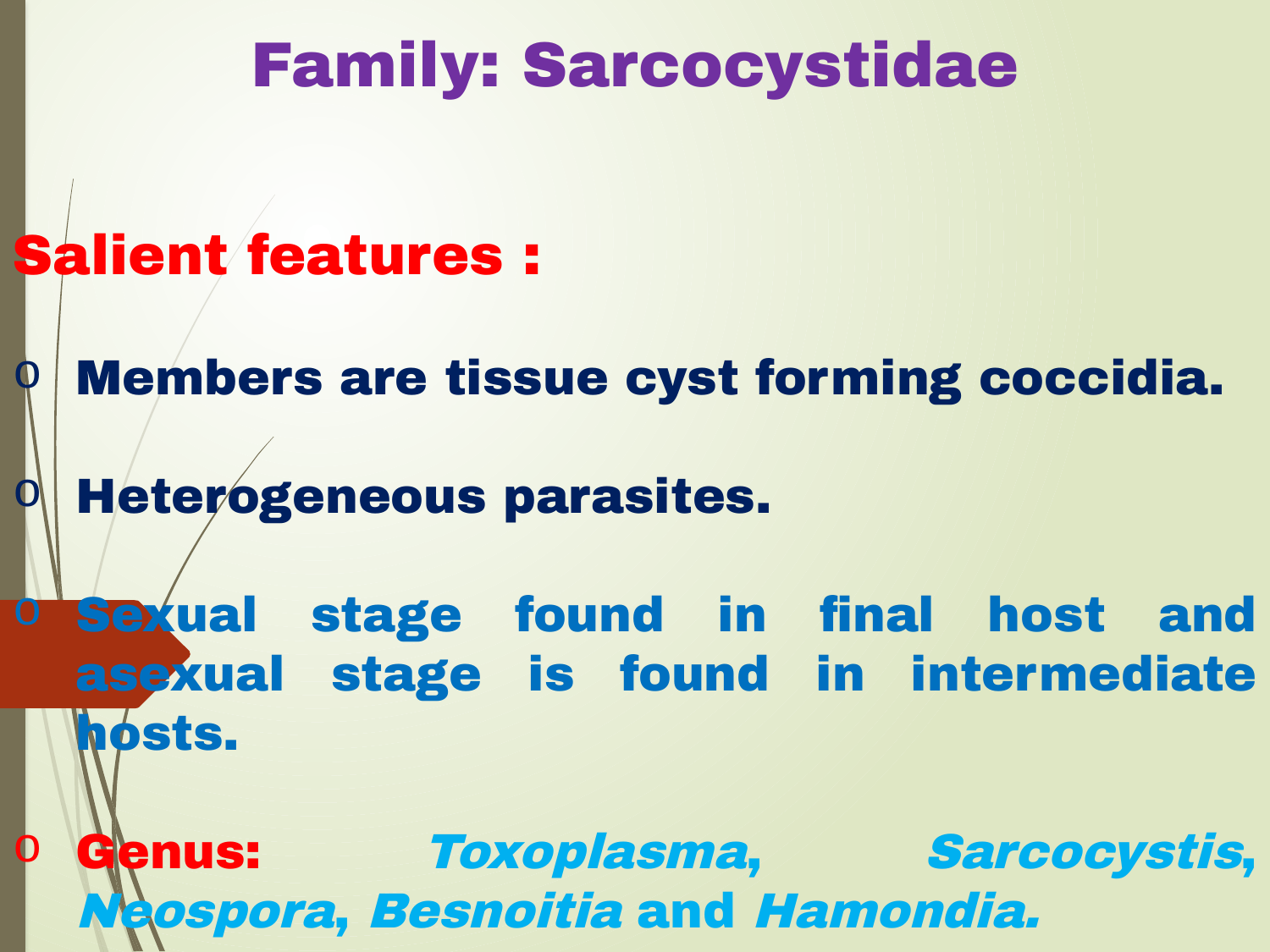

Family: Sarcocystidae

Salient features :

Members are tissue cyst forming coccidia.

Heterogeneous parasites.

Sexual stage found in final host and asexual stage is found in intermediate hosts.

Genus: Toxoplasma, Sarcocystis, Neospora, Besnoitia and Hamondia.